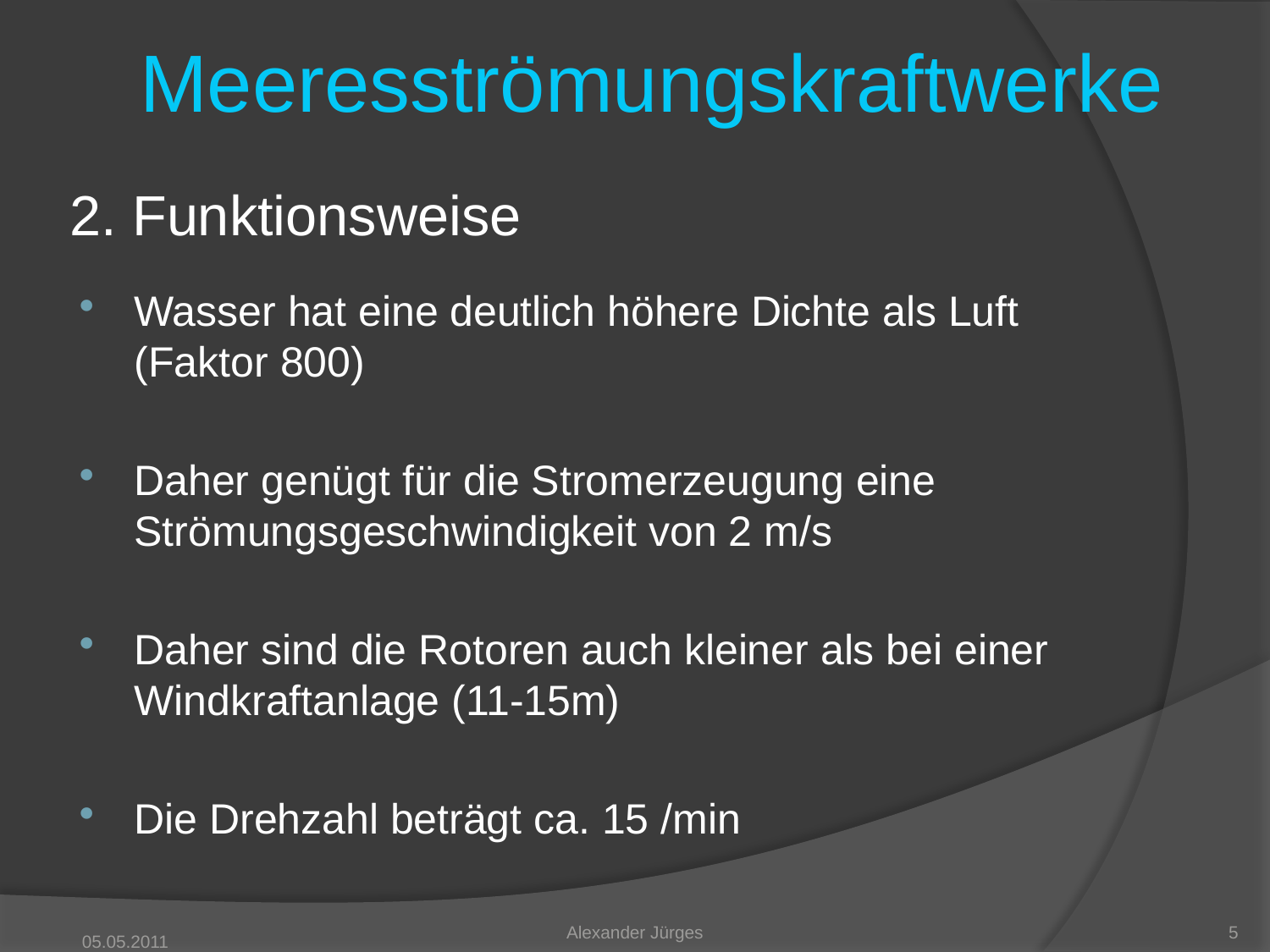

Meeresströmungskraftwerke
# 2. Funktionsweise
Wasser hat eine deutlich höhere Dichte als Luft (Faktor 800)

Daher genügt für die Stromerzeugung eine Strömungsgeschwindigkeit von 2 m/s

Daher sind die Rotoren auch kleiner als bei einer Windkraftanlage (11-15m)

Die Drehzahl beträgt ca. 15 /min

Alexander Jürges
5
05.05.2011